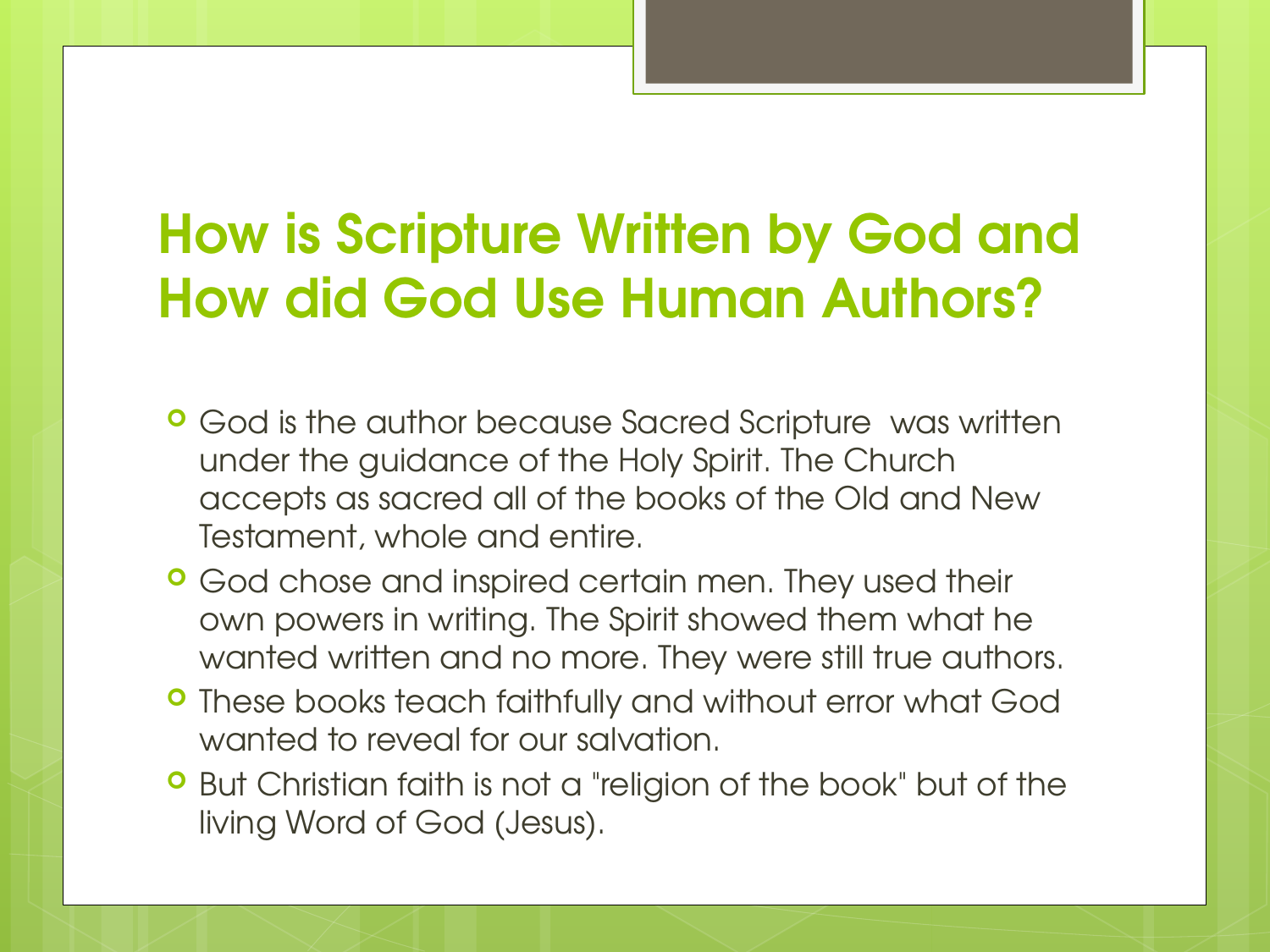

# How is Scripture Written by God and How did God Use Human Authors?
God is the author because Sacred Scripture  was written under the guidance of the Holy Spirit. The Church accepts as sacred all of the books of the Old and New Testament, whole and entire.
God chose and inspired certain men. They used their own powers in writing. The Spirit showed them what he wanted written and no more. They were still true authors.
These books teach faithfully and without error what God wanted to reveal for our salvation.
But Christian faith is not a "religion of the book" but of the living Word of God (Jesus).